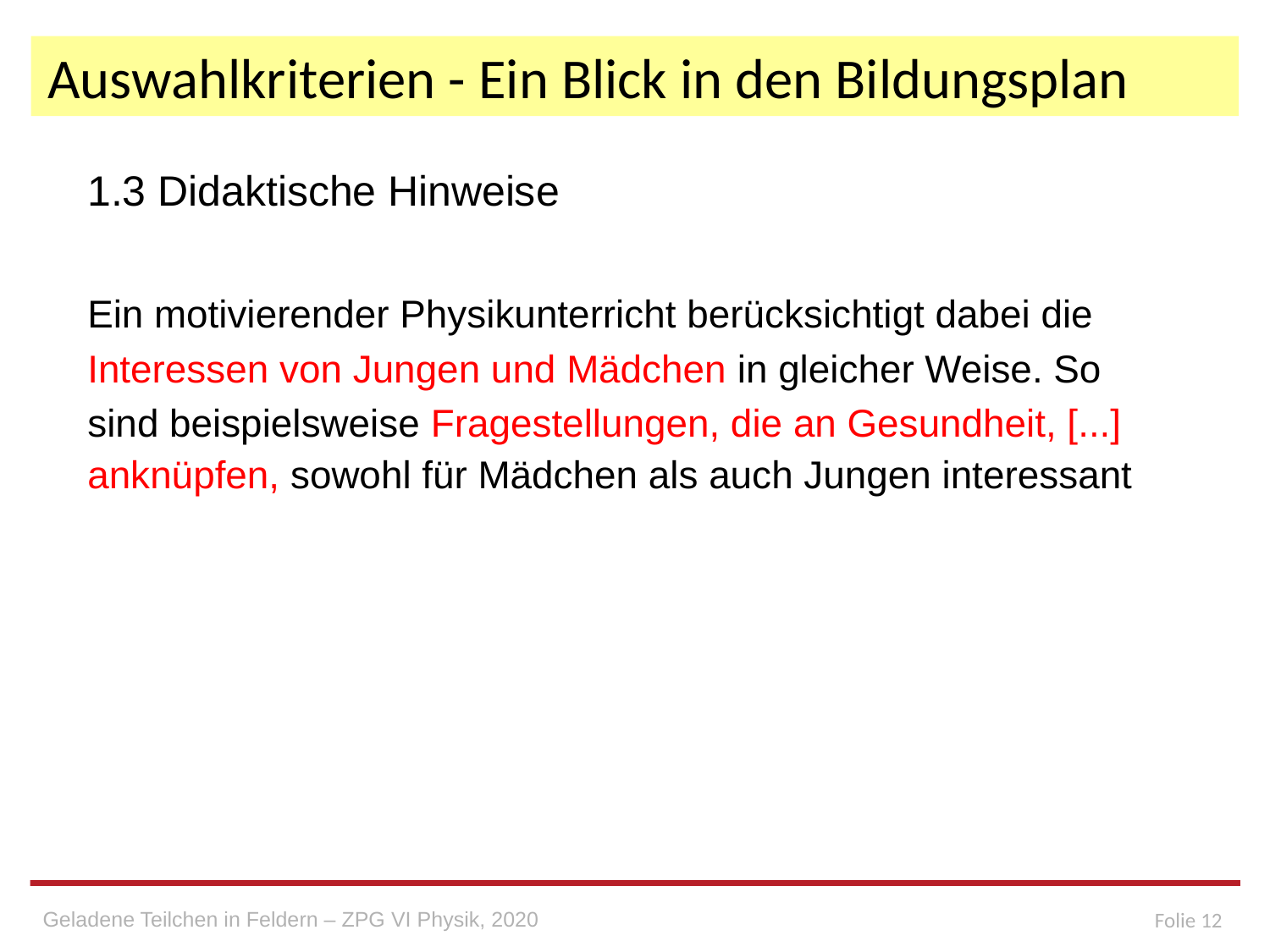

# Auswahlkriterien - Ein Blick in den Bildungsplan
1.3 Didaktische Hinweise

Ein motivierender Physikunterricht berücksichtigt dabei die Interessen von Jungen und Mädchen in gleicher Weise. So sind beispielsweise Fragestellungen, die an Gesundheit, [...] anknüpfen, sowohl für Mädchen als auch Jungen interessant
Geladene Teilchen in Feldern – ZPG VI Physik, 2020
Folie 12